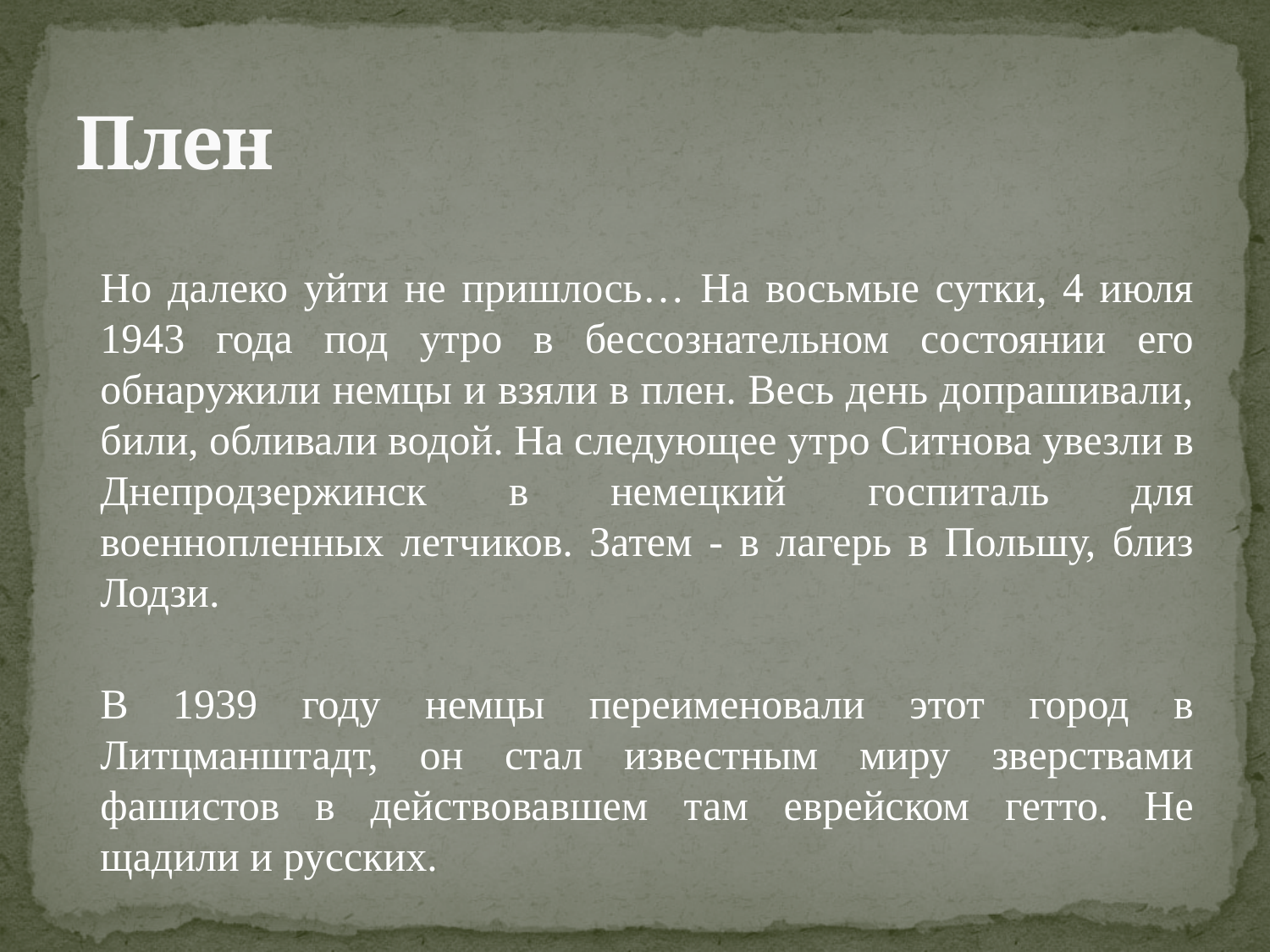

# Плен

Но далеко уйти не пришлось… На восьмые сутки, 4 июля 1943 года под утро в бессознательном состоянии его обнаружили немцы и взяли в плен. Весь день допрашивали, били, обливали водой. На следующее утро Ситнова увезли в Днепродзержинск в немецкий госпиталь для военнопленных летчиков. Затем - в лагерь в Польшу, близ Лодзи.
В 1939 году немцы переименовали этот город в Литцманштадт, он стал известным миру зверствами фашистов в действовавшем там еврейском гетто. Не щадили и русских.